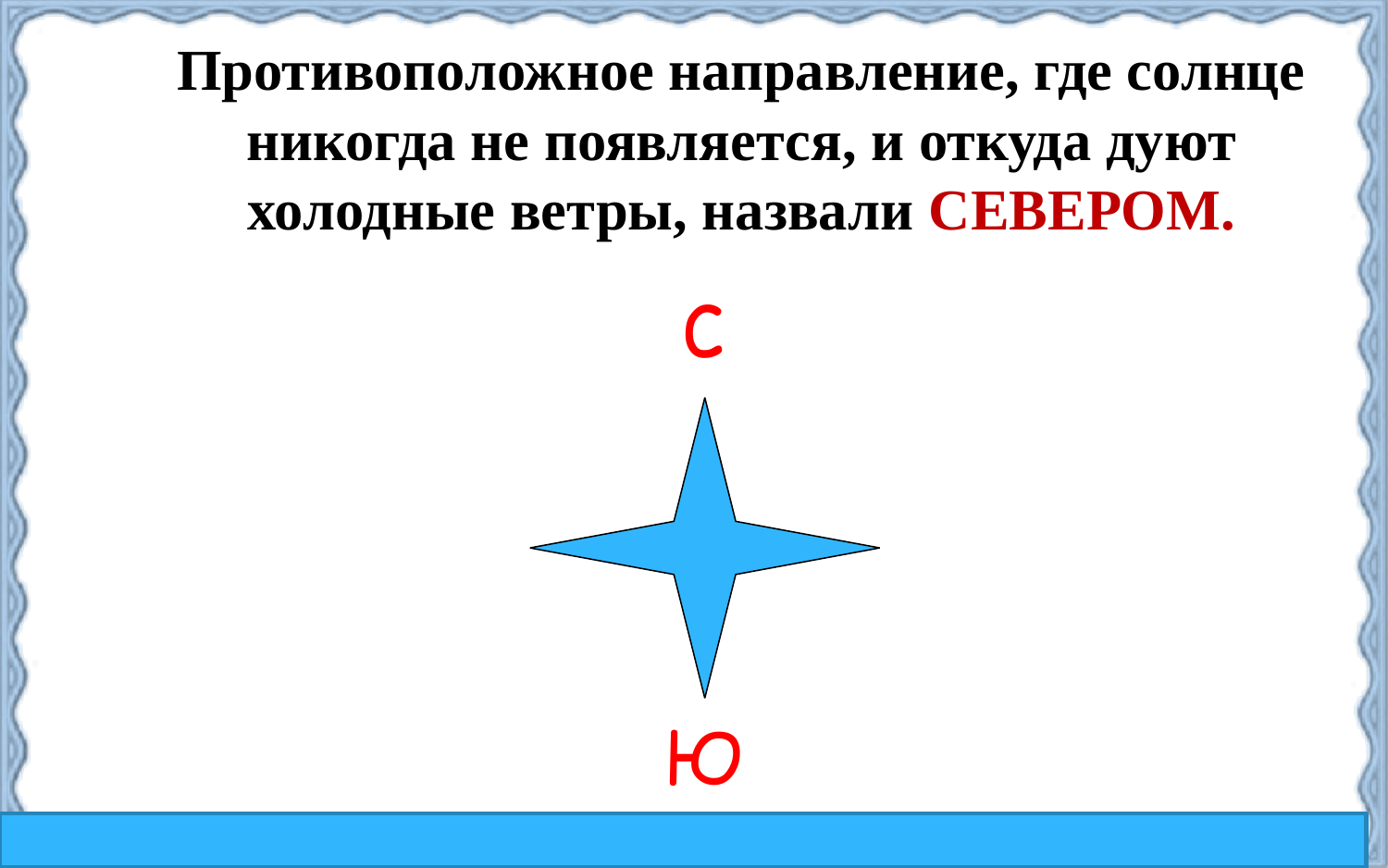

Противоположное направление, где солнце никогда не появляется, и откуда дуют холодные ветры, назвали СЕВЕРОМ.
С

Ю